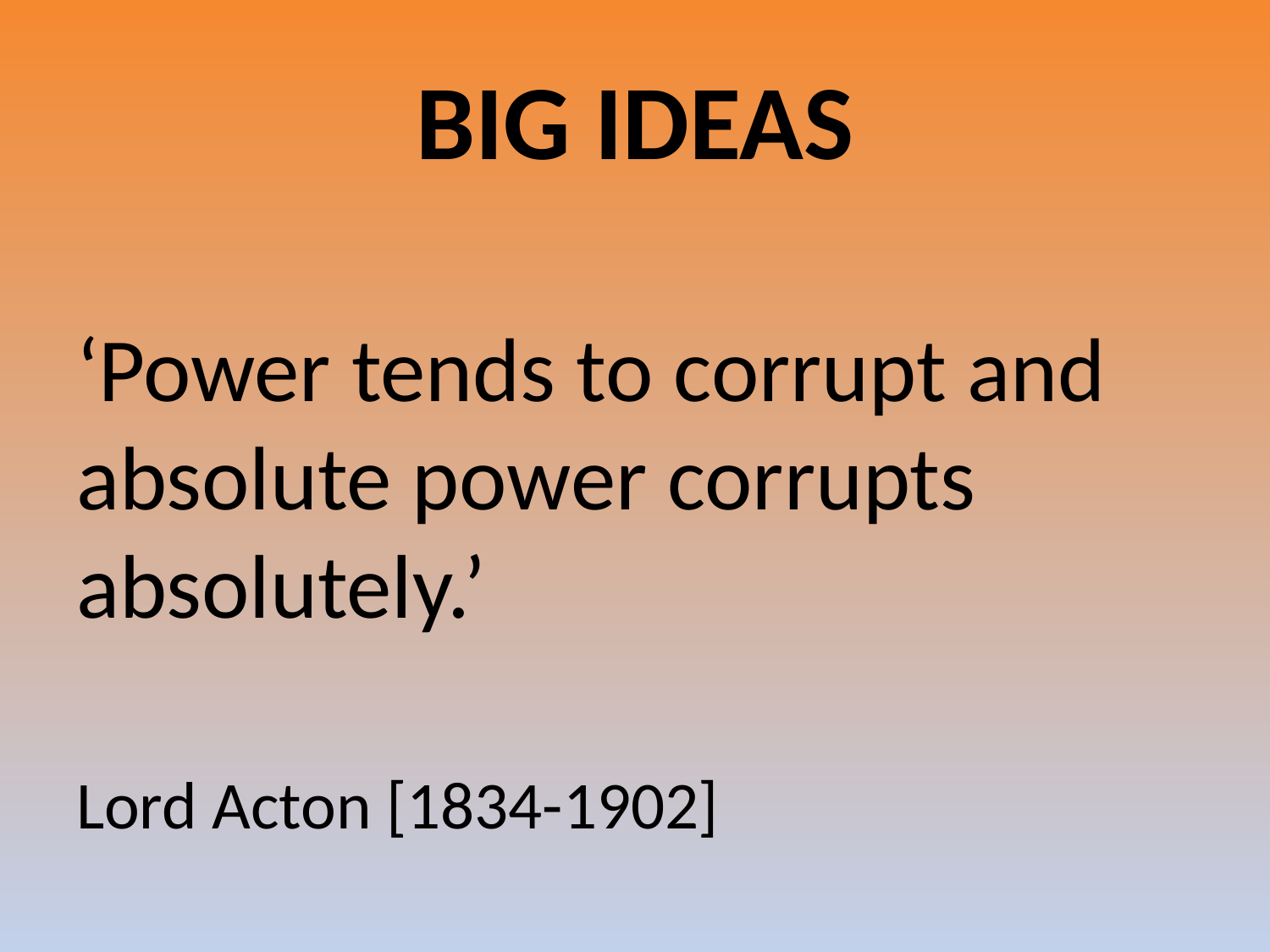

# BIG IDEAS

‘Power tends to corrupt and absolute power corrupts absolutely.’

Lord Acton [1834-1902]